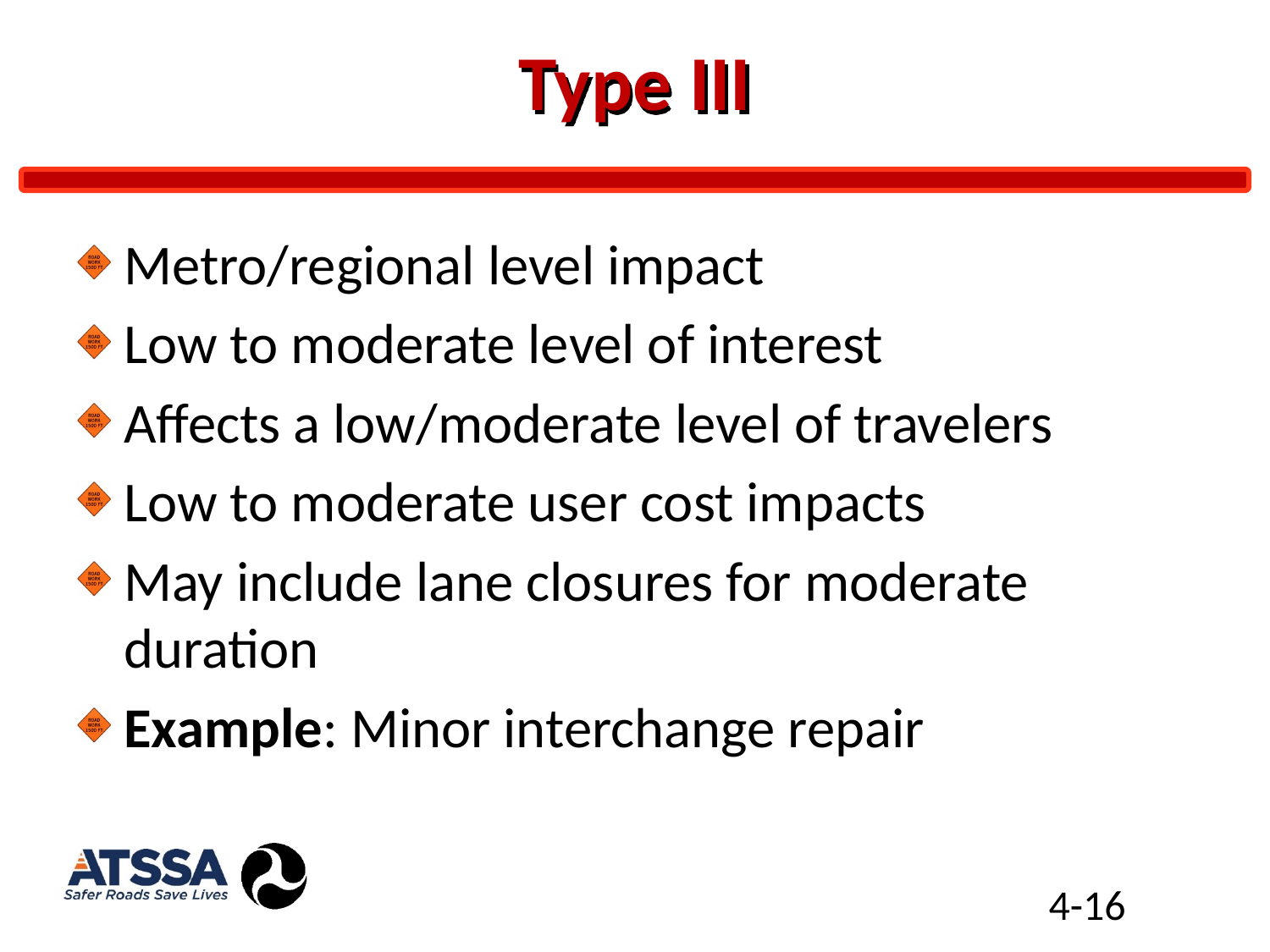

# Type III
Metro/regional level impact
Low to moderate level of interest
Affects a low/moderate level of travelers
Low to moderate user cost impacts
May include lane closures for moderate duration
Example: Minor interchange repair